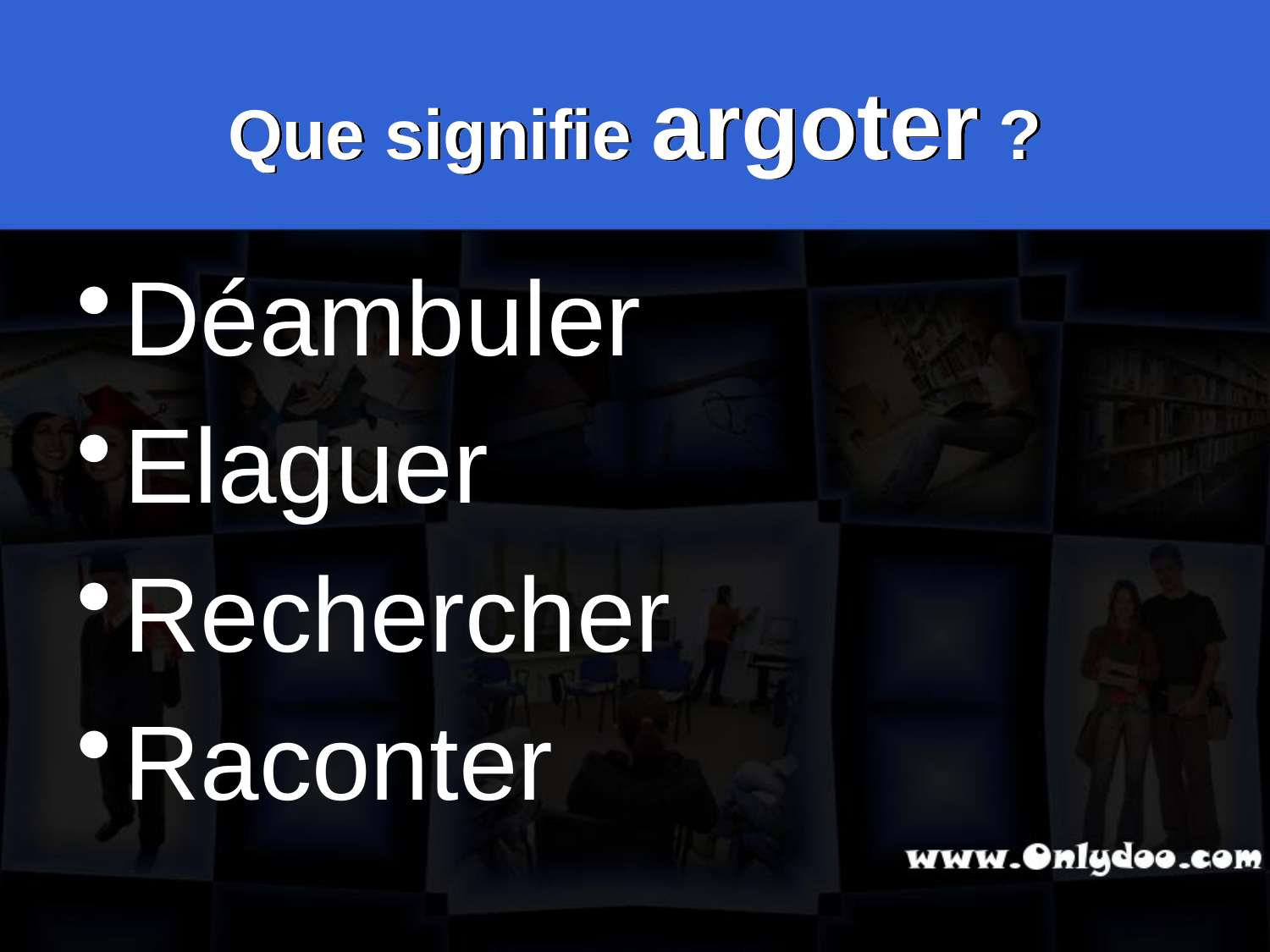

# Que signifie argoter ?
Déambuler
Elaguer
Rechercher
Raconter